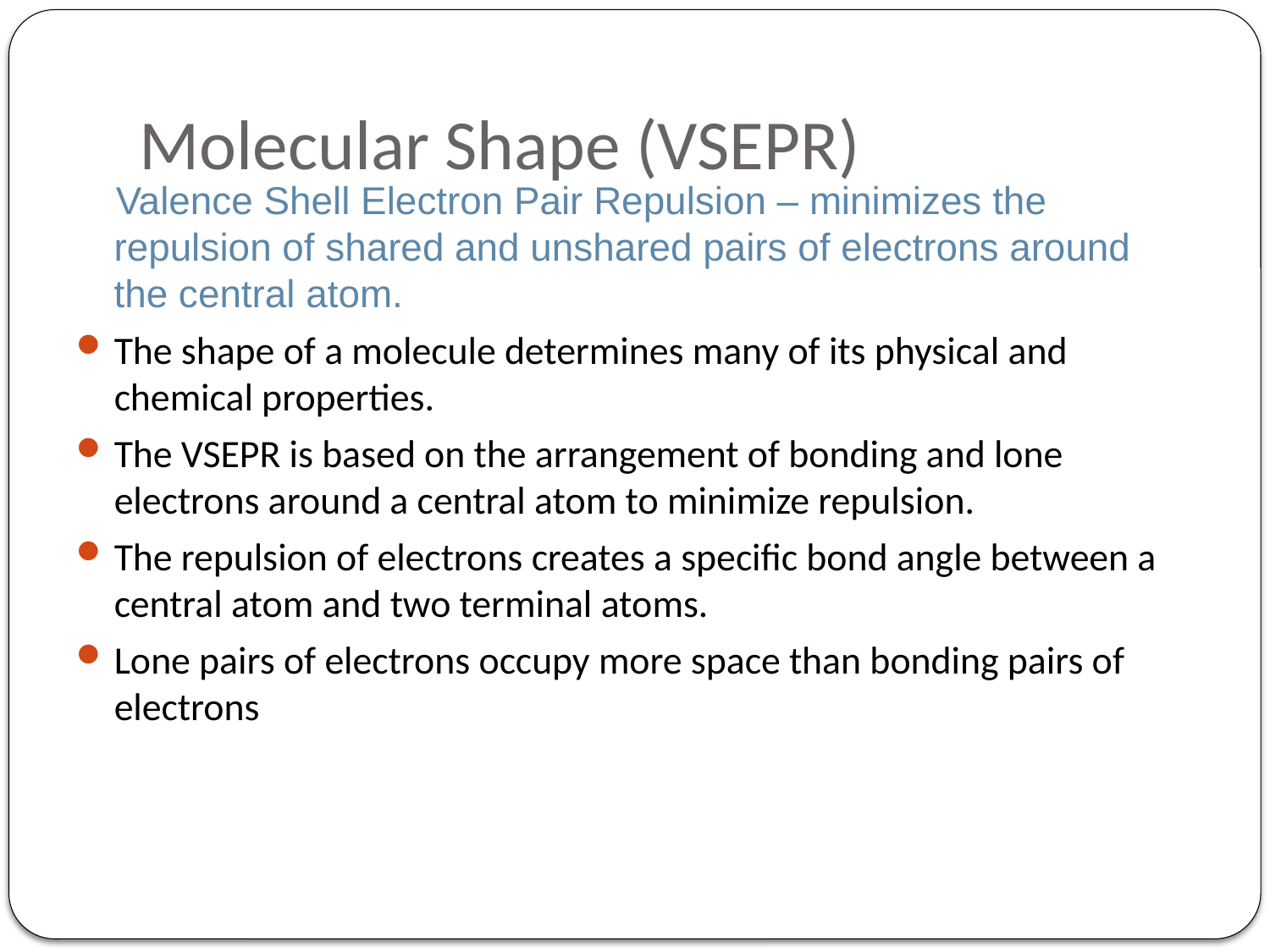

Molecular Shape (VSEPR)
Valence Shell Electron Pair Repulsion – minimizes the repulsion of shared and unshared pairs of electrons around the central atom.
The shape of a molecule determines many of its physical and chemical properties.
The VSEPR is based on the arrangement of bonding and lone electrons around a central atom to minimize repulsion.
The repulsion of electrons creates a specific bond angle between a central atom and two terminal atoms.
Lone pairs of electrons occupy more space than bonding pairs of electrons